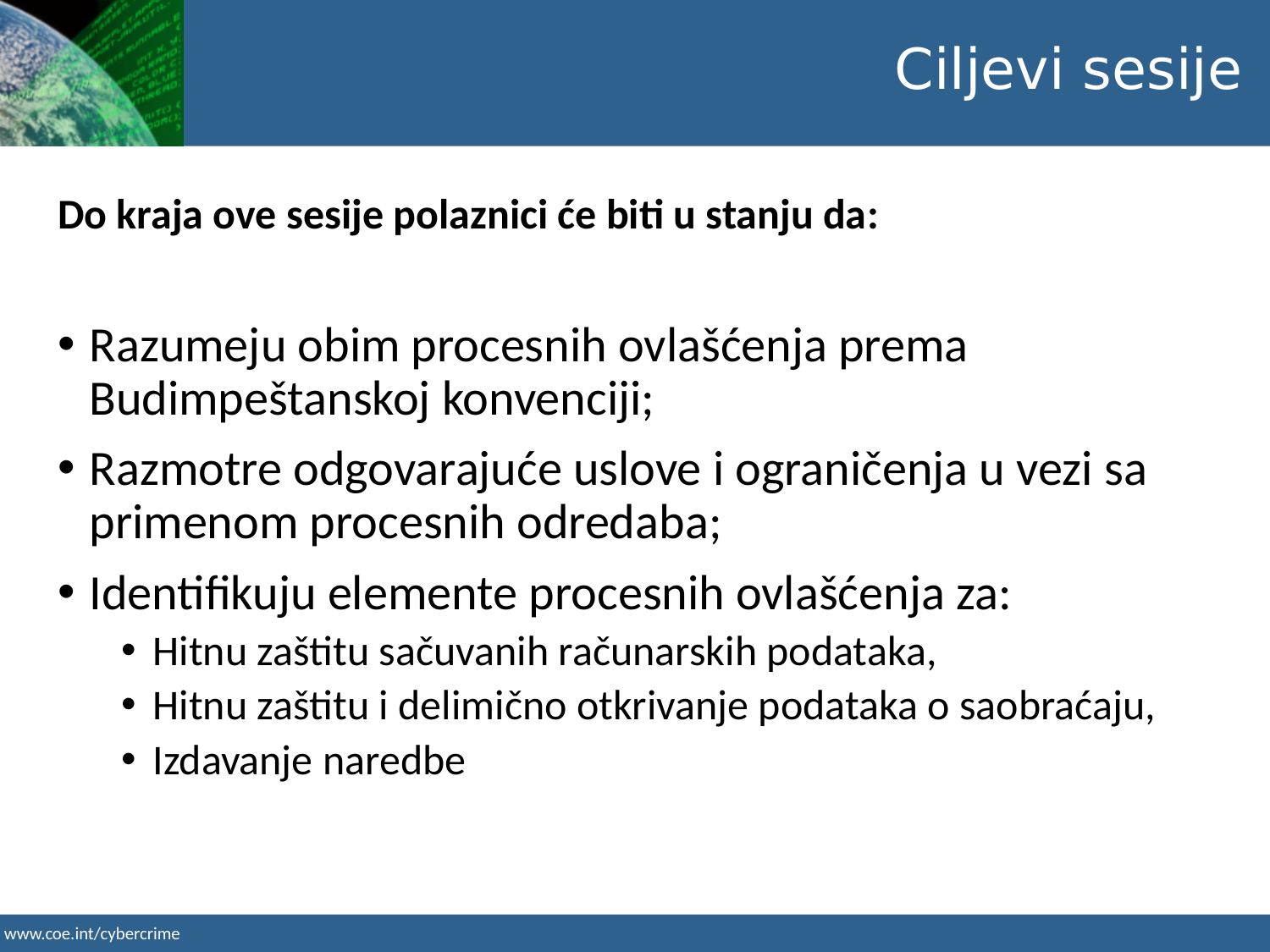

Ciljevi sesije
Do kraja ove sesije polaznici će biti u stanju da:

Razumeju obim procesnih ovlašćenja prema Budimpeštanskoj konvenciji;
Razmotre odgovarajuće uslove i ograničenja u vezi sa primenom procesnih odredaba;
Identifikuju elemente procesnih ovlašćenja za:
Hitnu zaštitu sačuvanih računarskih podataka,
Hitnu zaštitu i delimično otkrivanje podataka o saobraćaju,
Izdavanje naredbe